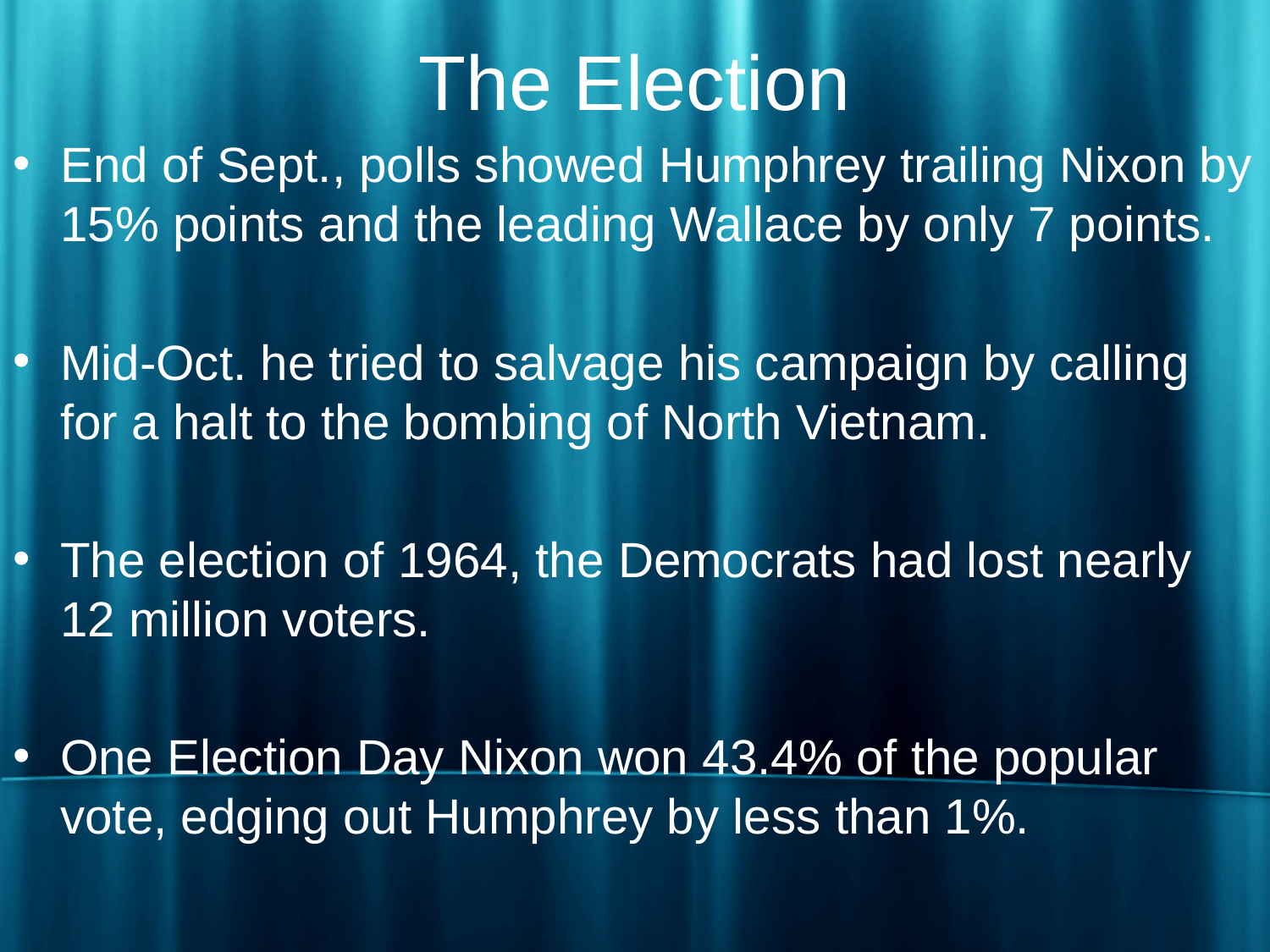

# The Election
End of Sept., polls showed Humphrey trailing Nixon by 15% points and the leading Wallace by only 7 points.

Mid-Oct. he tried to salvage his campaign by calling for a halt to the bombing of North Vietnam.

The election of 1964, the Democrats had lost nearly 12 million voters.

One Election Day Nixon won 43.4% of the popular vote, edging out Humphrey by less than 1%.